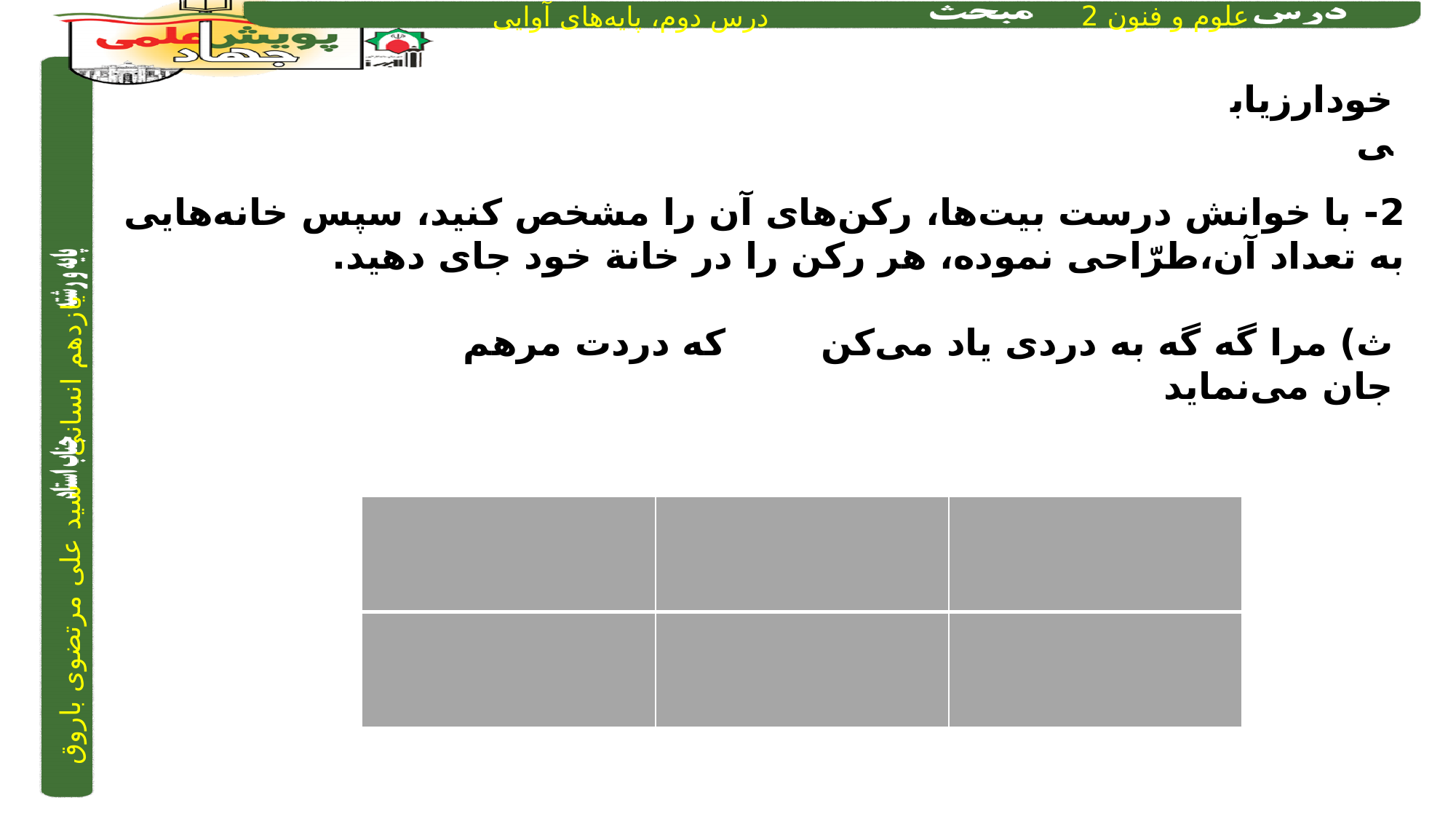

خودارزیابی
2- با خوانش درست بیت‌ها، رکن‌های آن را مشخص کنید، سپس خانه‌هایی به تعداد آن،طرّاحی نموده، هر رکن را در خانة خود جای دهید.
ث) مرا گه گه به دردی یاد می‌کن		 که دردت مرهم جان می‌نماید
|  |  |  |
| --- | --- | --- |
|  |  |  |